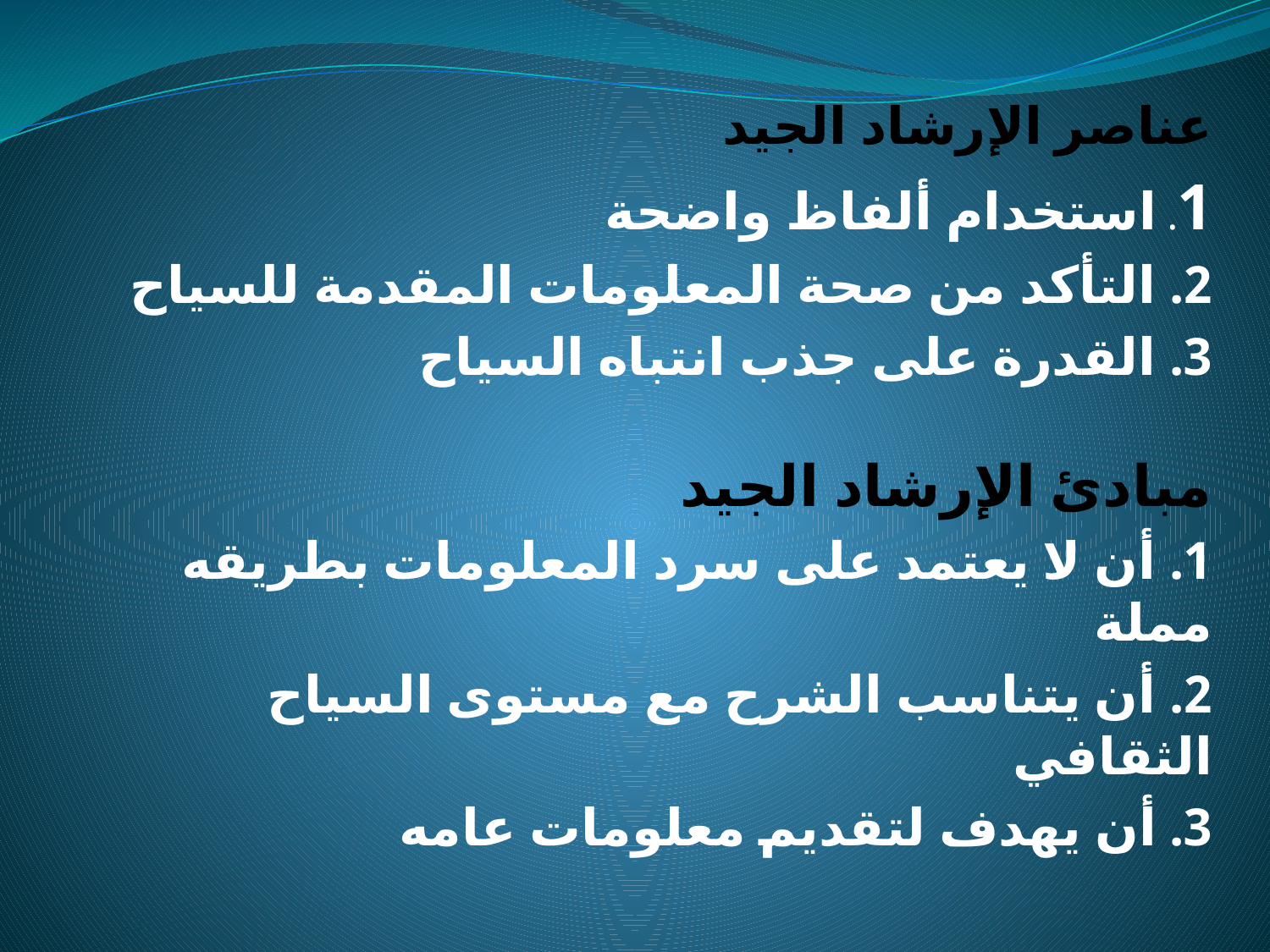

عناصر الإرشاد الجيد
1. استخدام ألفاظ واضحة
2. التأكد من صحة المعلومات المقدمة للسياح
3. القدرة على جذب انتباه السياح

مبادئ الإرشاد الجيد
1. أن لا يعتمد على سرد المعلومات بطريقه مملة
2. أن يتناسب الشرح مع مستوى السياح الثقافي
3. أن يهدف لتقديم معلومات عامه